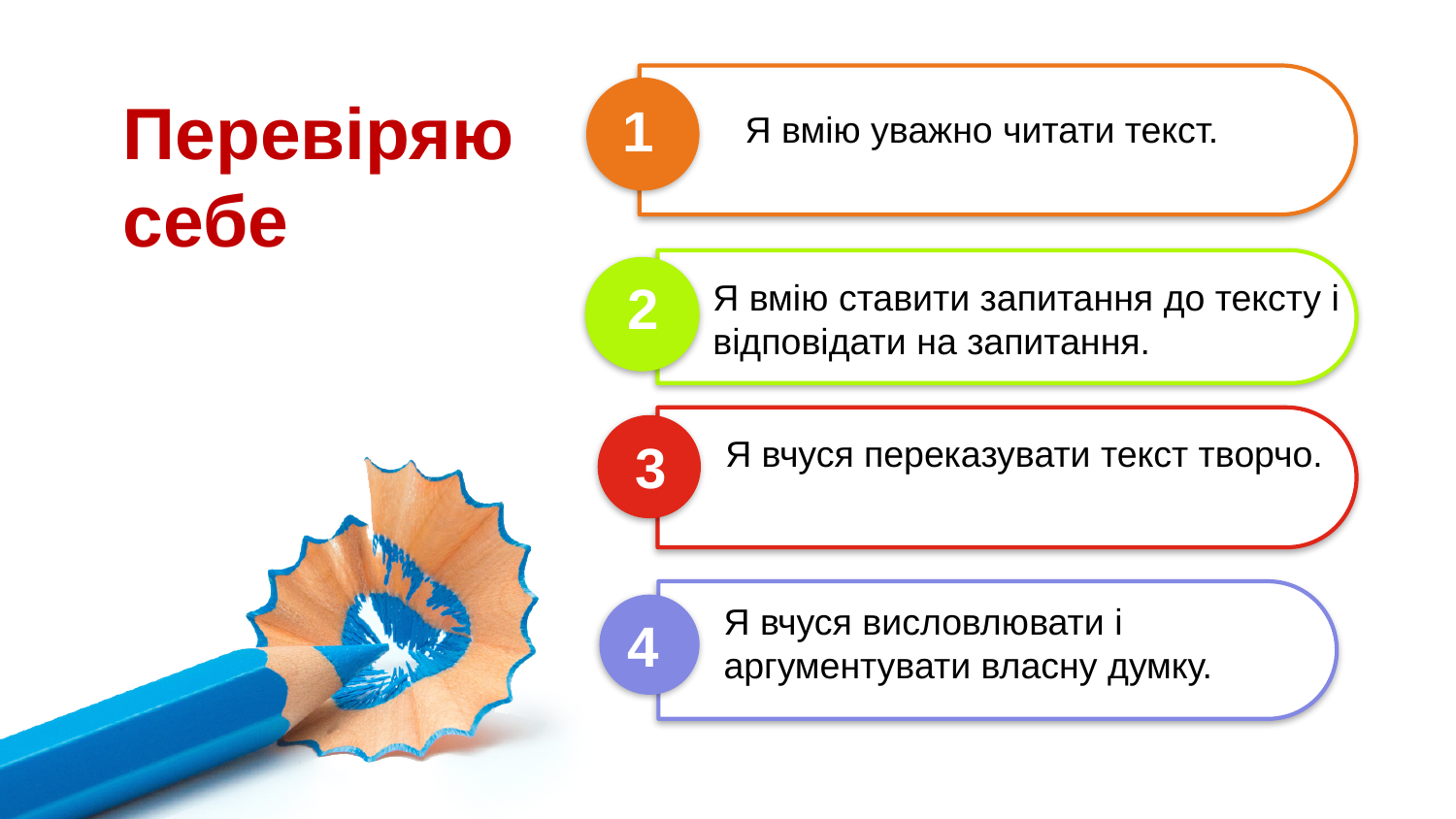

Перевіряю себе

1
Я вмію уважно читати текст.

2
Я вмію ставити запитання до тексту і відповідати на запитання.

Я вчуся переказувати текст творчо.
3
Я вчуся висловлювати і
аргументувати власну думку.

4